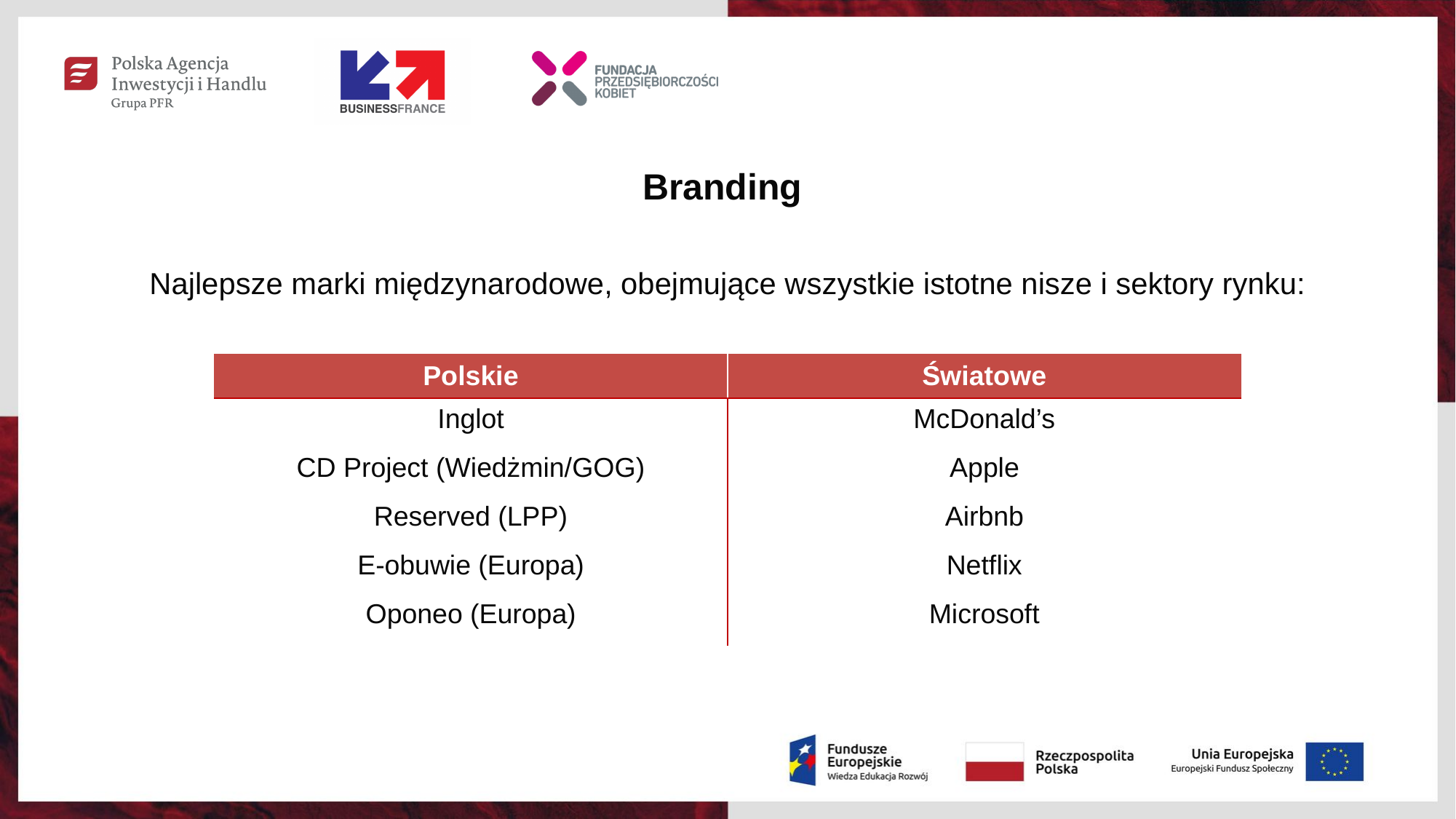

Branding
Najlepsze marki międzynarodowe, obejmujące wszystkie istotne nisze i sektory rynku:
| Polskie | Światowe |
| --- | --- |
| Inglot CD Project (Wiedżmin/GOG) Reserved (LPP) E-obuwie (Europa) Oponeo (Europa) | McDonald’s Apple Airbnb Netflix Microsoft |